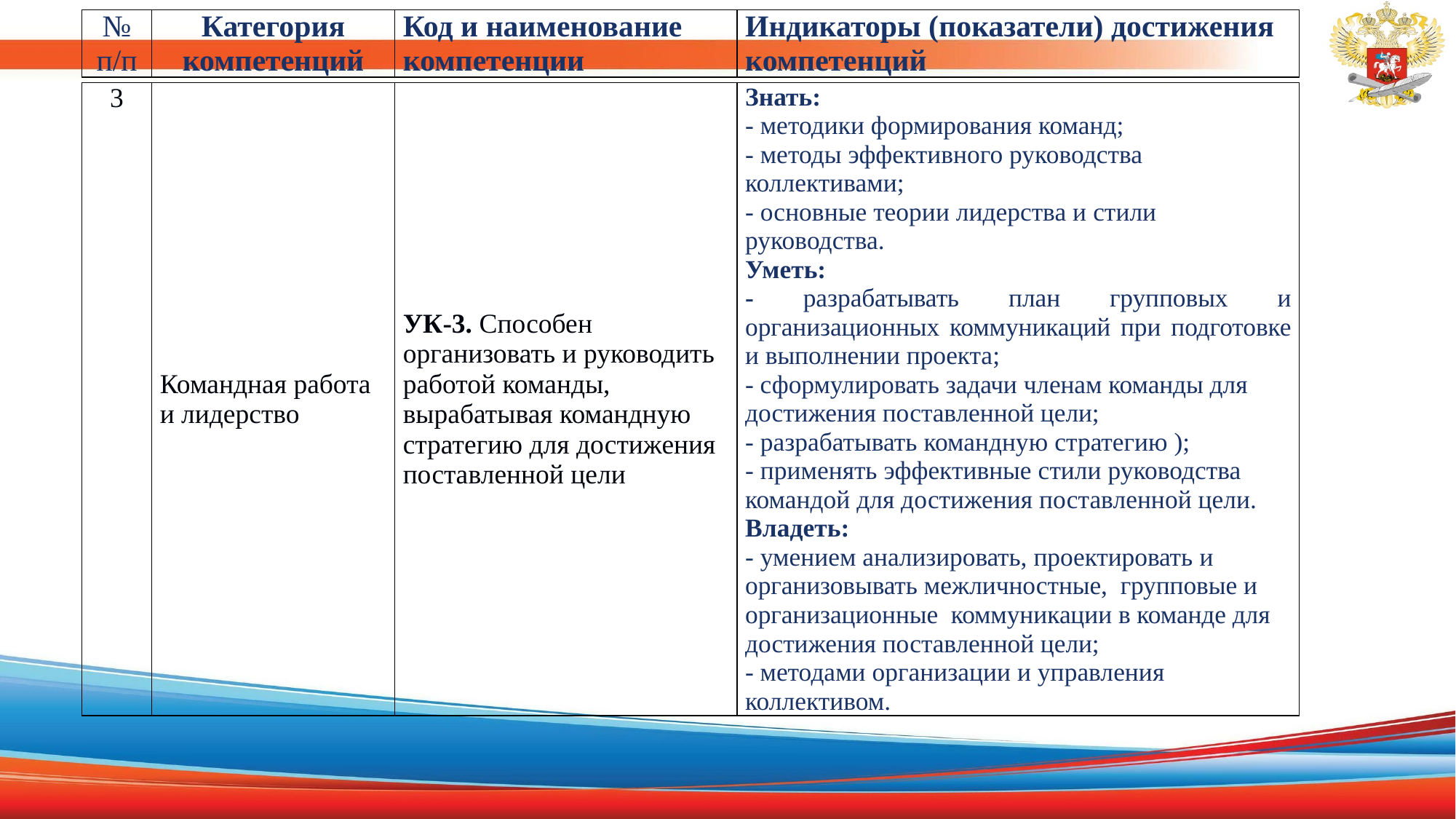

| № п/п | Категория компетенций | Код и наименование компетенции | Индикаторы (показатели) достижения компетенций |
| --- | --- | --- | --- |
| 3 | Командная работа и лидерство | УК-3. Способен организовать и руководить работой команды, вырабатывая командную стратегию для достижения поставленной цели | Знать: - методики формирования команд; - методы эффективного руководства коллективами; - основные теории лидерства и стили руководства. Уметь: - разрабатывать план групповых и организационных коммуникаций при подготовке и выполнении проекта; - сформулировать задачи членам команды для достижения поставленной цели; - разрабатывать командную стратегию ); - применять эффективные стили руководства командой для достижения поставленной цели. Владеть: - умением анализировать, проектировать и организовывать межличностные, групповые и организационные коммуникации в команде для достижения поставленной цели; - методами организации и управления коллективом. |
| --- | --- | --- | --- |